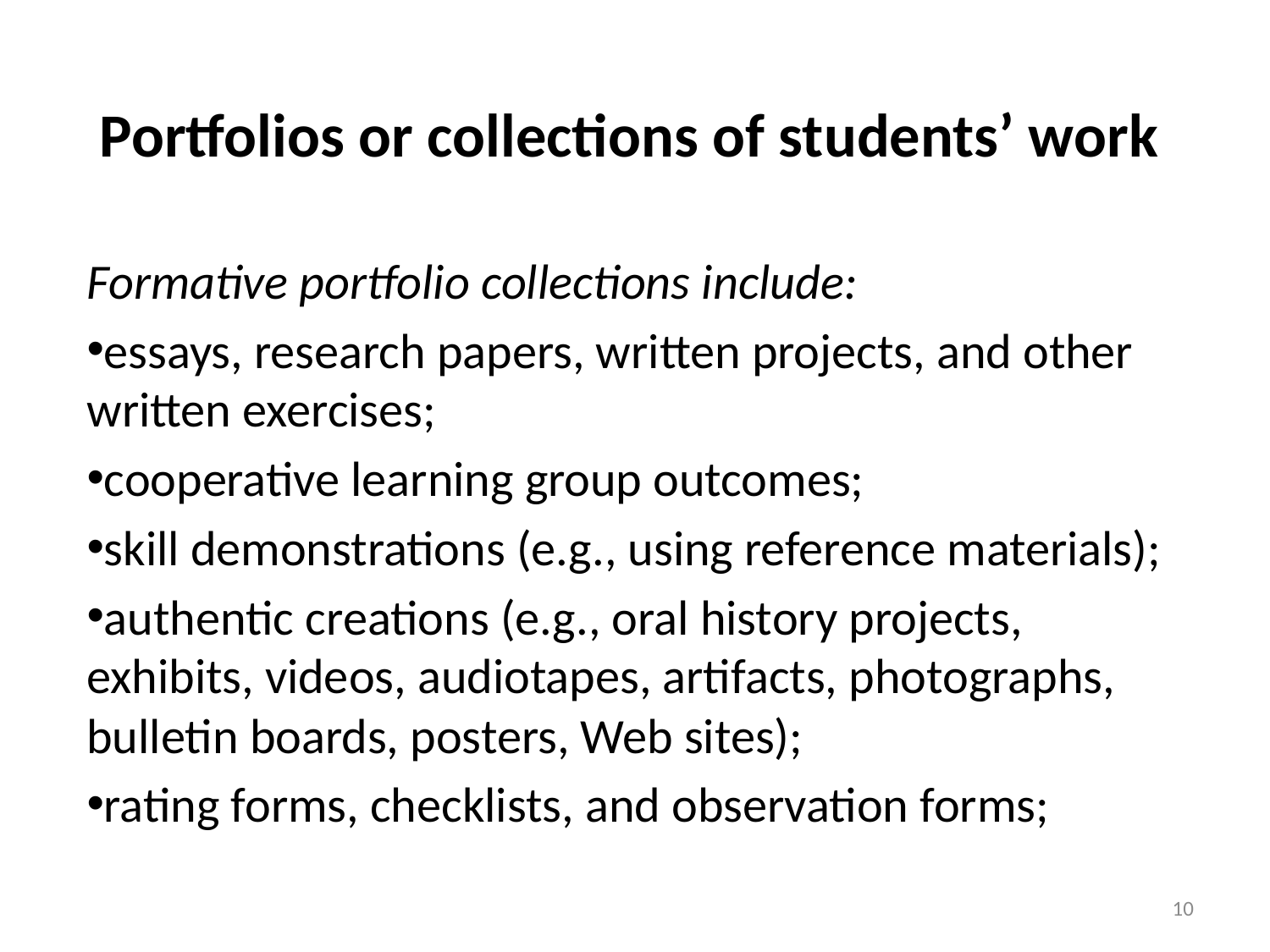

# Portfolios or collections of students’ work
Formative portfolio collections include:
essays, research papers, written projects, and other written exercises;
cooperative learning group outcomes;
skill demonstrations (e.g., using reference materials);
authentic creations (e.g., oral history projects, exhibits, videos, audiotapes, artifacts, photographs, bulletin boards, posters, Web sites);
rating forms, checklists, and observation forms;
10